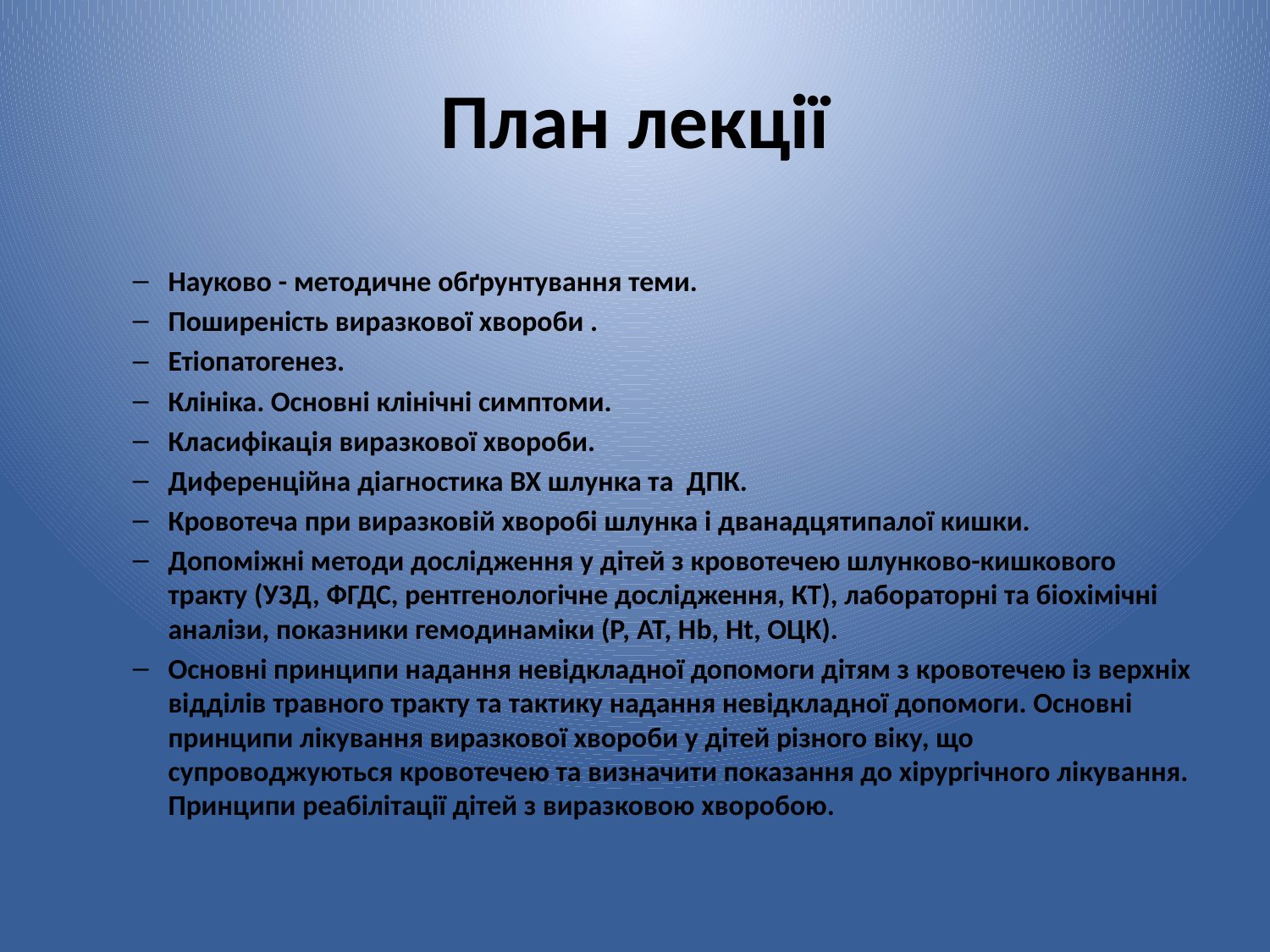

# План лекції

Науково - методичне обґрунтування теми.
Поширеність виразкової хвороби .
Етіопатогенез.
Клiнiка. Основні клiнiчні симптоми.
Класифiкацiя виразкової хвороби.
Диференцiйна дiагностика ВХ шлунка та  ДПК.
Кровотеча при виразковій хворобі шлунка і дванадцятипалої кишки.
Допоміжні методи дослідження у дітей з кровотечею шлунково-кишкового тракту (УЗД, ФГДС, рентгенологічне дослідження, КТ), лабораторні та біохімічні аналізи, показники гемодинаміки (Р, АТ, Нb, Нt, ОЦК).
Основні принципи надання невідкладної допомоги дітям з кровотечею із верхніх відділів травного тракту та тактику надання невідкладної допомоги. Основні принципи лікування виразкової хвороби у дітей різного віку, що супроводжуються кровотечею та визначити показання до хірургічного лікування. Принципи реабілітації дітей з виразковою хворобою.